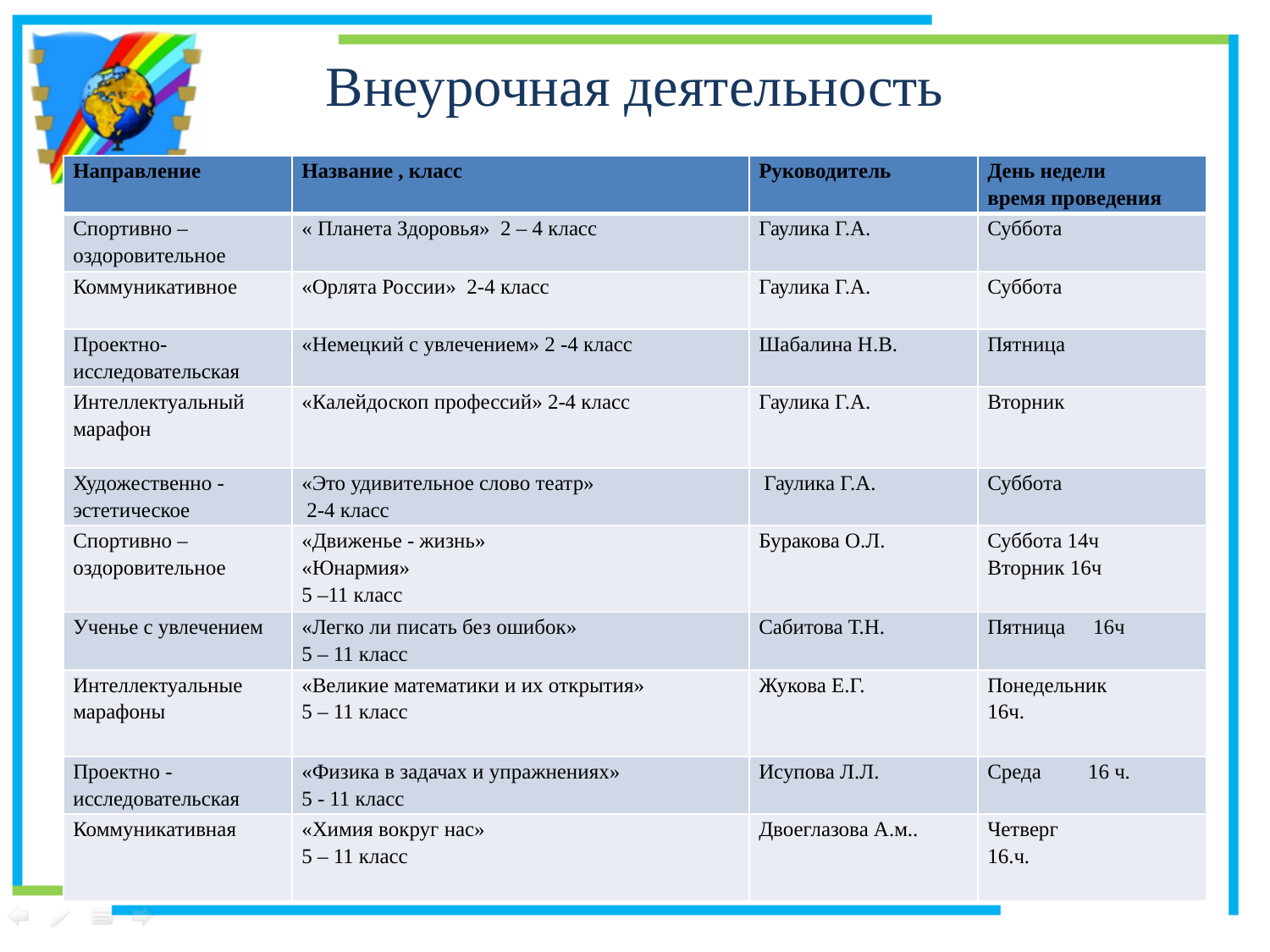

# Внеурочная деятельность
| Направление | Название , класс | Руководитель | День недели время проведения |
| --- | --- | --- | --- |
| Спортивно – оздоровительное | « Планета Здоровья» 2 – 4 класс | Гаулика Г.А. | Суббота |
| Коммуникативное | «Орлята России» 2-4 класс | Гаулика Г.А. | Суббота |
| Проектно-исследовательская | «Немецкий с увлечением» 2 -4 класс | Шабалина Н.В. | Пятница |
| Интеллектуальный марафон | «Калейдоскоп профессий» 2-4 класс | Гаулика Г.А. | Вторник |
| Художественно -эстетическое | «Это удивительное слово театр» 2-4 класс | Гаулика Г.А. | Суббота |
| Спортивно – оздоровительное | «Движенье - жизнь» «Юнармия» 5 –11 класс | Буракова О.Л. | Суббота 14ч Вторник 16ч |
| Ученье с увлечением | «Легко ли писать без ошибок» 5 – 11 класс | Сабитова Т.Н. | Пятница 16ч |
| Интеллектуальные марафоны | «Великие математики и их открытия» 5 – 11 класс | Жукова Е.Г. | Понедельник 16ч. |
| Проектно - исследовательская | «Физика в задачах и упражнениях» 5 - 11 класс | Исупова Л.Л. | Среда 16 ч. |
| Коммуникативная | «Химия вокруг нас» 5 – 11 класс | Двоеглазова А.м.. | Четверг 16.ч. |